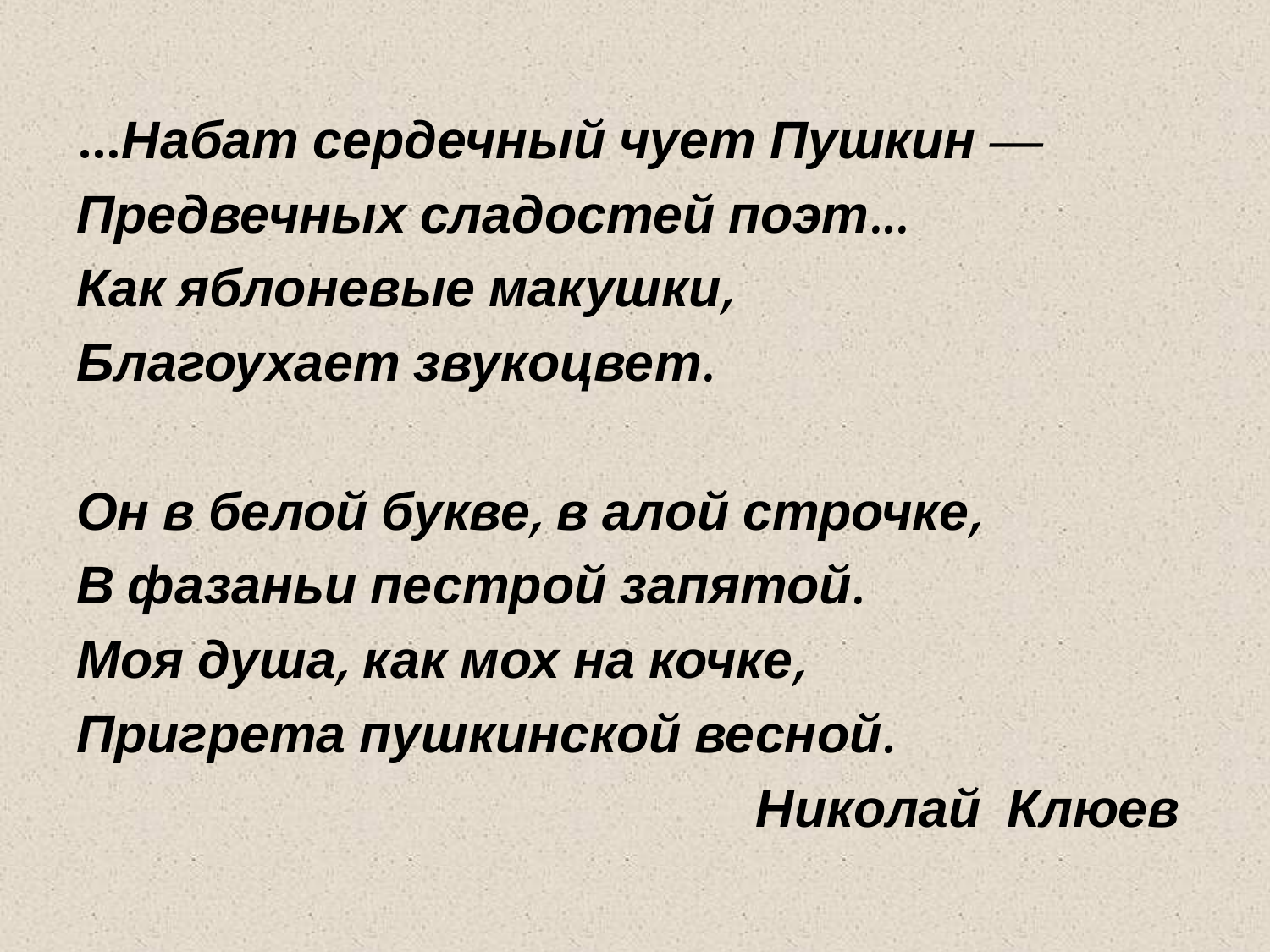

…Набат сердечный чует Пушкин —
Предвечных сладостей поэт...
Как яблоневые макушки,
Благоухает звукоцвет.

Он в белой букве, в алой строчке,
В фазаньи пестрой запятой.
Моя душа, как мох на кочке,
Пригрета пушкинской весной.
Николай  Клюев